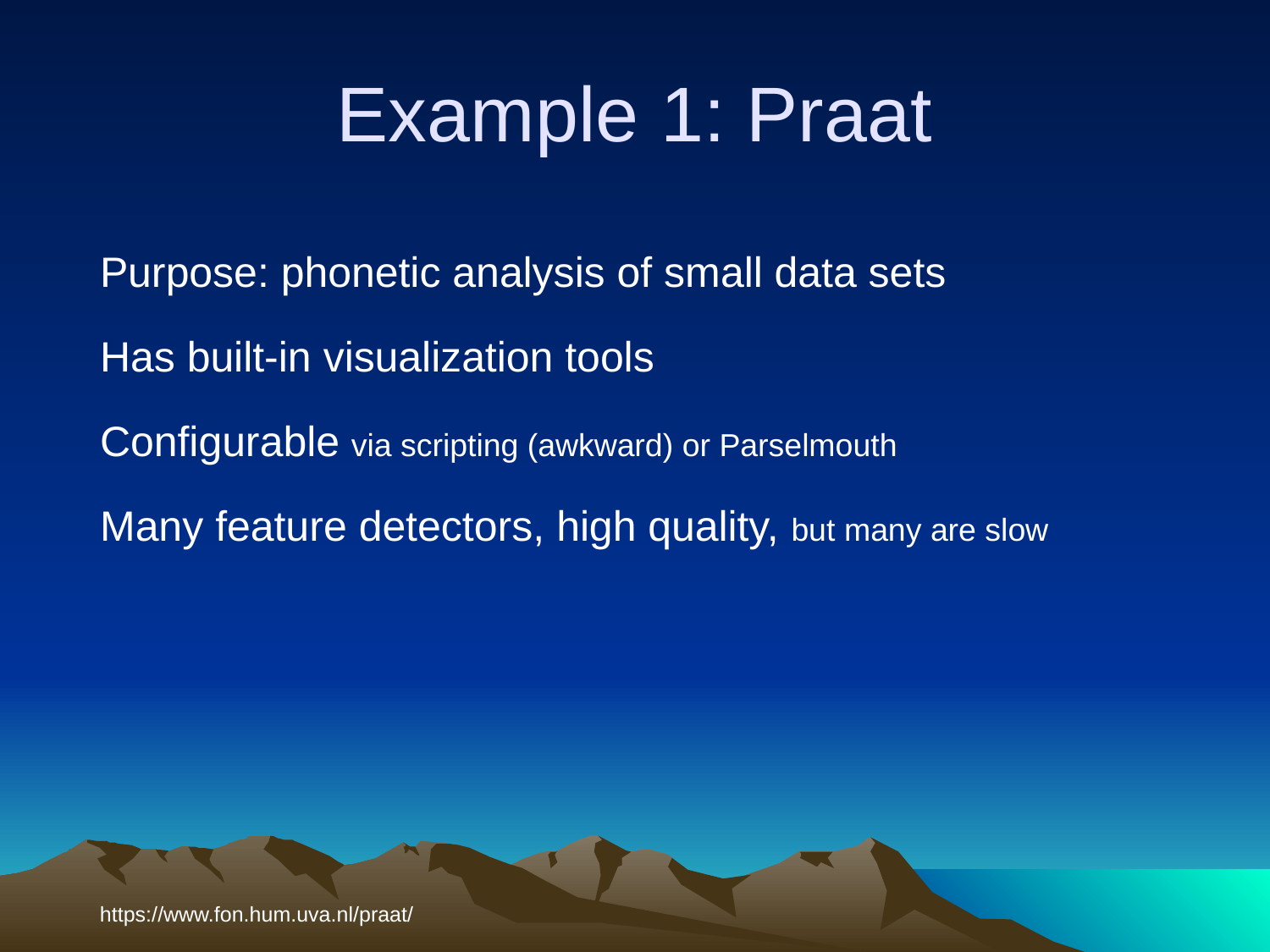

# Example 1: Praat

Purpose: phonetic analysis of small data sets
Has built-in visualization tools
Configurable via scripting (awkward) or Parselmouth
Many feature detectors, high quality, but many are slow

https://www.fon.hum.uva.nl/praat/